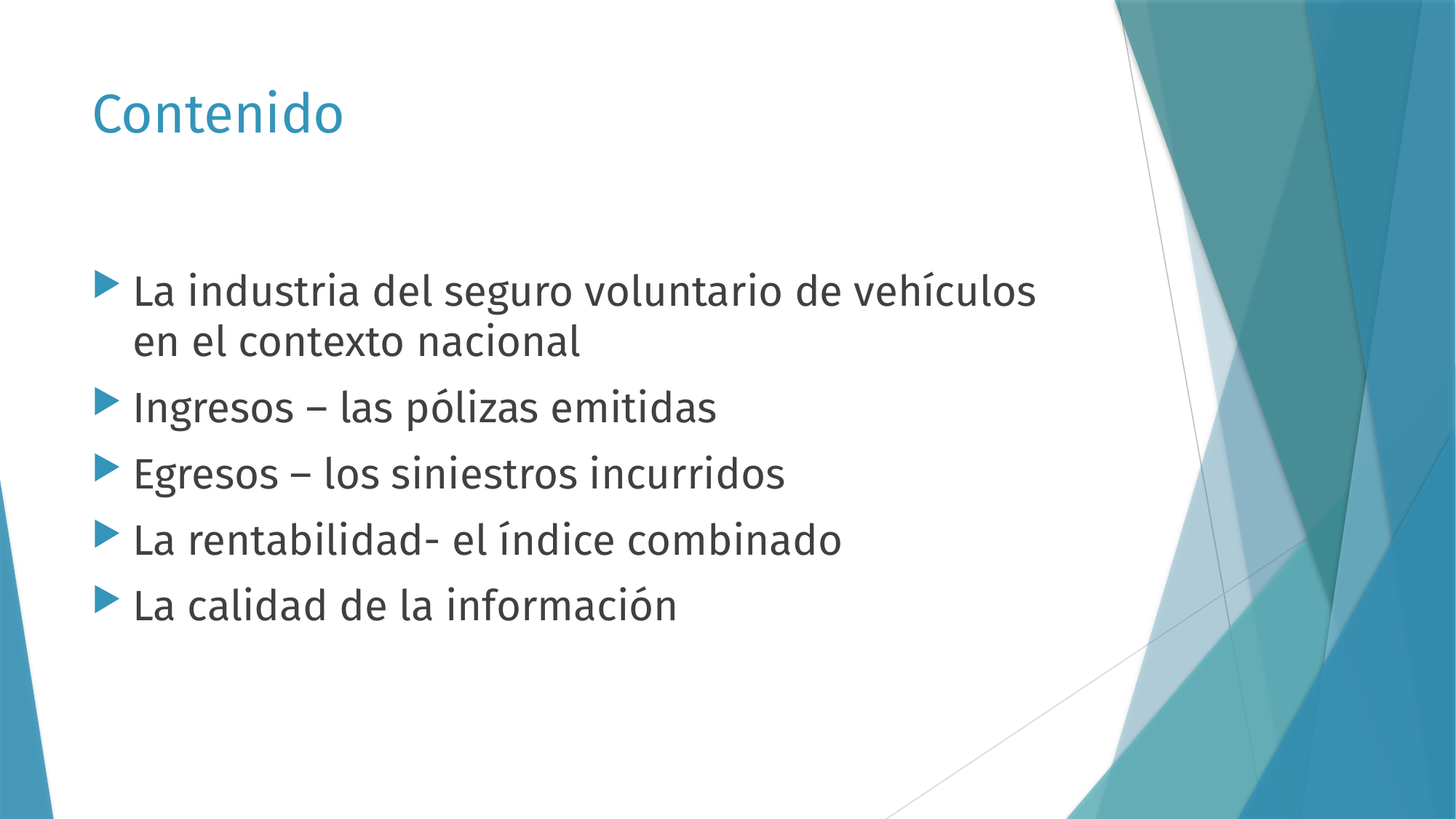

# Contenido
La industria del seguro voluntario de vehículos en el contexto nacional
Ingresos – las pólizas emitidas
Egresos – los siniestros incurridos
La rentabilidad- el índice combinado
La calidad de la información